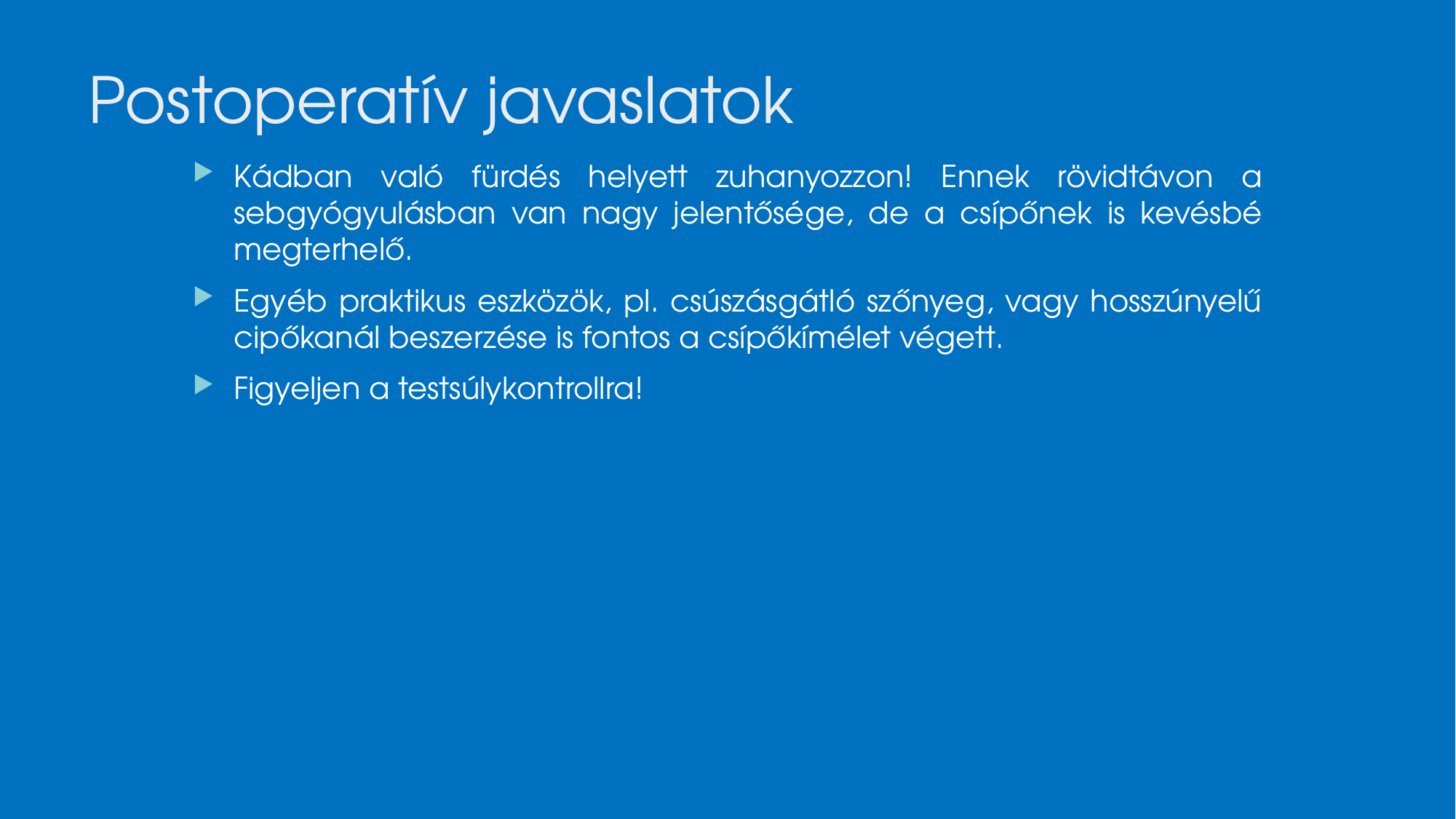

# Postoperatív javaslatok
Kádban való fürdés helyett zuhanyozzon! Ennek rövidtávon a sebgyógyulásban van nagy jelentősége, de a csípőnek is kevésbé megterhelő.
Egyéb praktikus eszközök, pl. csúszásgátló szőnyeg, vagy hosszúnyelű cipőkanál beszerzése is fontos a csípőkímélet végett.
Figyeljen a testsúlykontrollra!